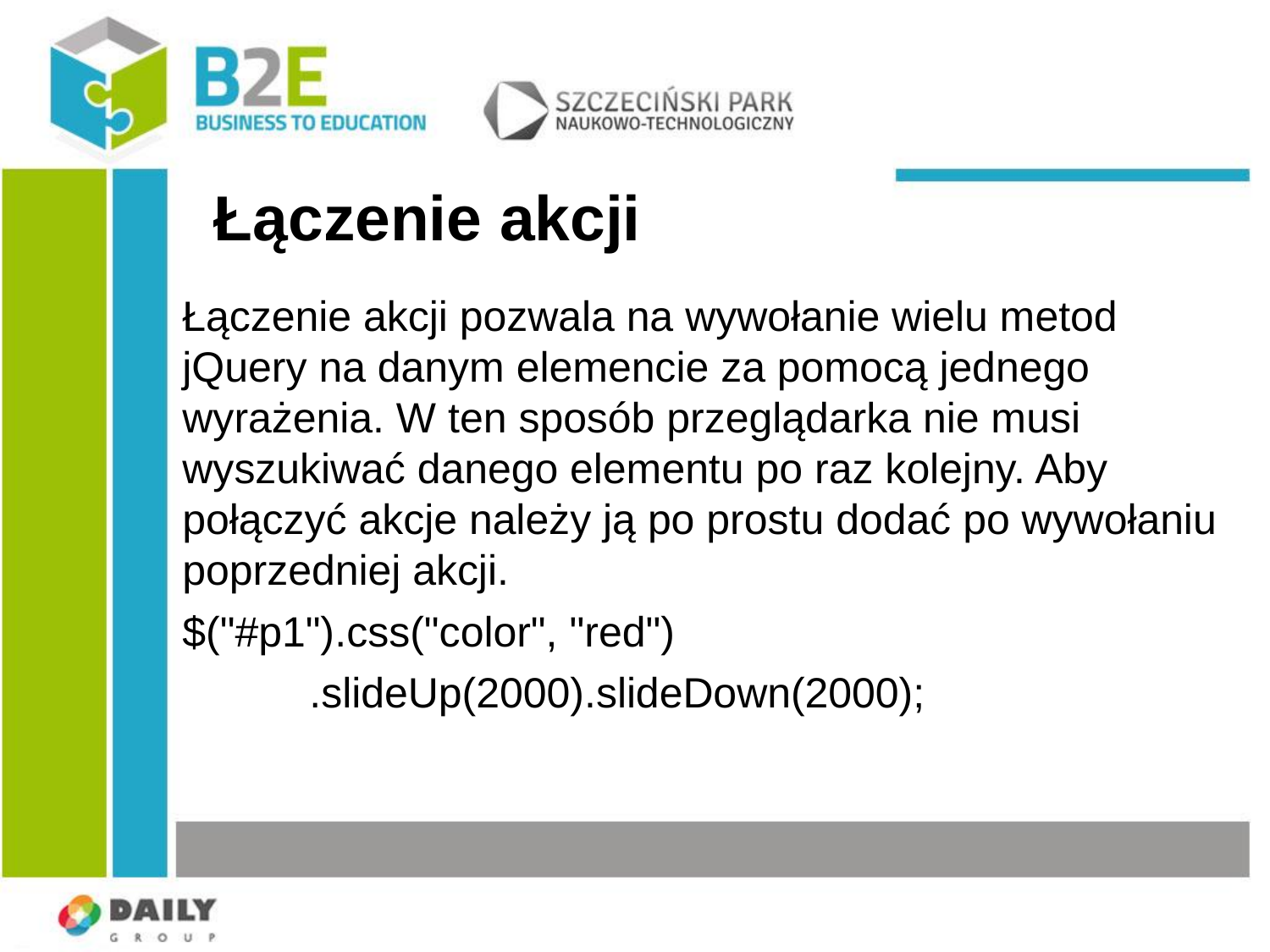

Łączenie akcji
Łączenie akcji pozwala na wywołanie wielu metod jQuery na danym elemencie za pomocą jednego wyrażenia. W ten sposób przeglądarka nie musi wyszukiwać danego elementu po raz kolejny. Aby połączyć akcje należy ją po prostu dodać po wywołaniu poprzedniej akcji.
$("#p1").css("color", "red")
	.slideUp(2000).slideDown(2000);